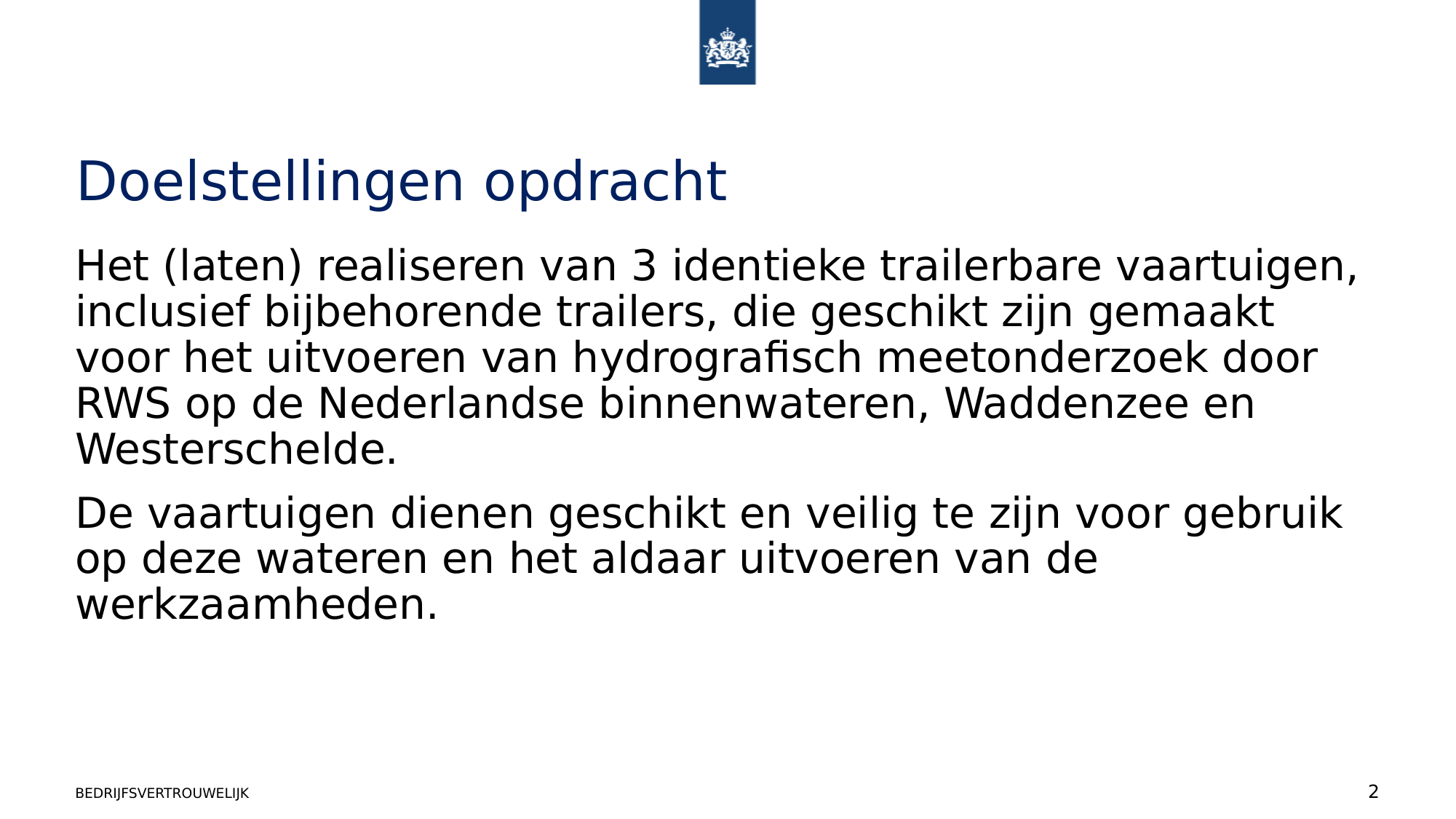

# Doelstellingen opdracht
Het (laten) realiseren van 3 identieke trailerbare vaartuigen, inclusief bijbehorende trailers, die geschikt zijn gemaakt voor het uitvoeren van hydrografisch meetonderzoek door RWS op de Nederlandse binnenwateren, Waddenzee en Westerschelde.
De vaartuigen dienen geschikt en veilig te zijn voor gebruik op deze wateren en het aldaar uitvoeren van de werkzaamheden.
BEDRIJFSVERTROUWELIJK
2